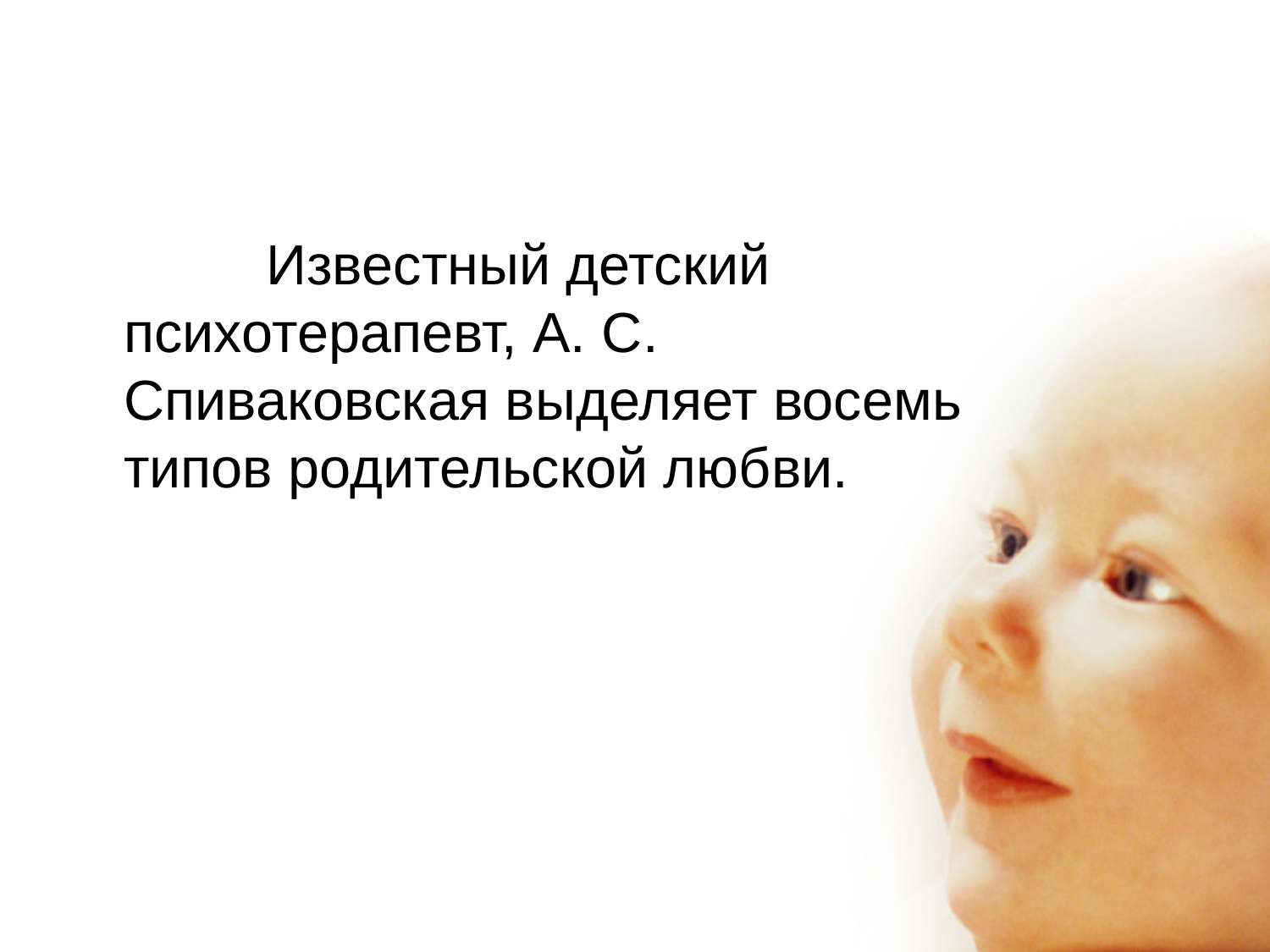

Известный детский психотерапевт, А. С. Спиваковская выделяет восемь типов родительской любви.